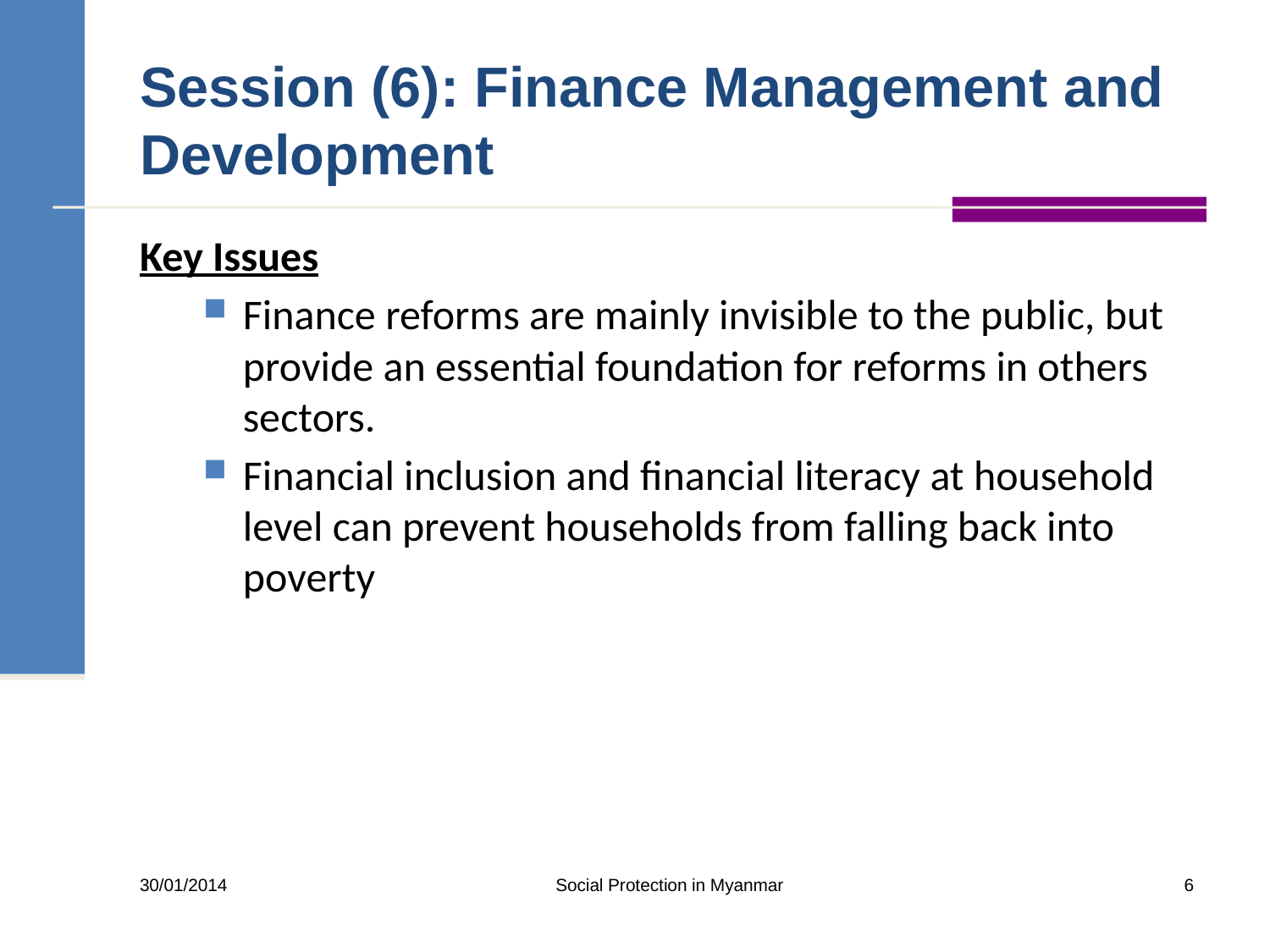

# Session (6): Finance Management and Development
Key Issues
Finance reforms are mainly invisible to the public, but provide an essential foundation for reforms in others sectors.
Financial inclusion and financial literacy at household level can prevent households from falling back into poverty
Social Protection in Myanmar
6
30/01/2014